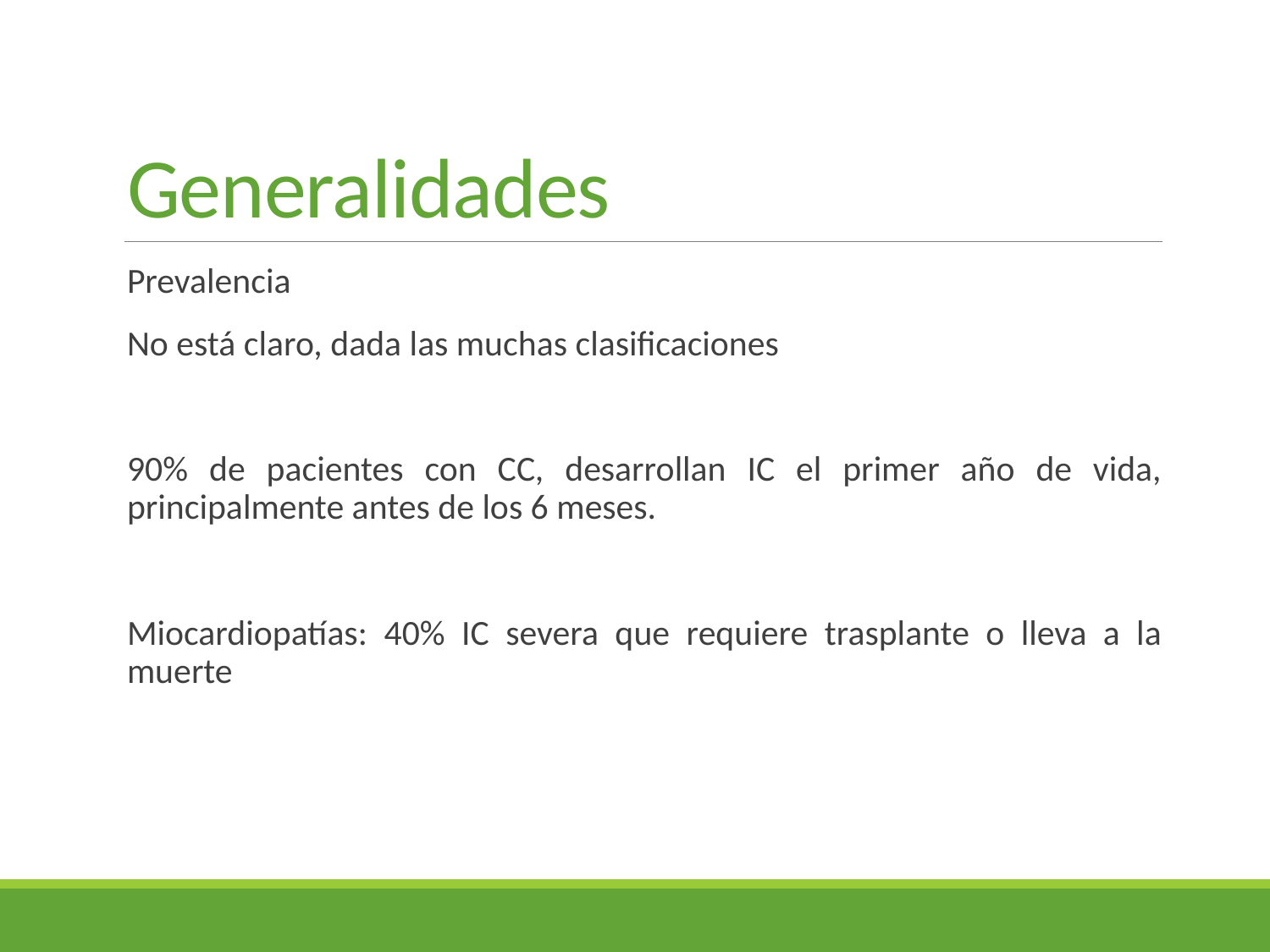

# Generalidades
Prevalencia
No está claro, dada las muchas clasificaciones

90% de pacientes con CC, desarrollan IC el primer año de vida, principalmente antes de los 6 meses.

Miocardiopatías: 40% IC severa que requiere trasplante o lleva a la muerte